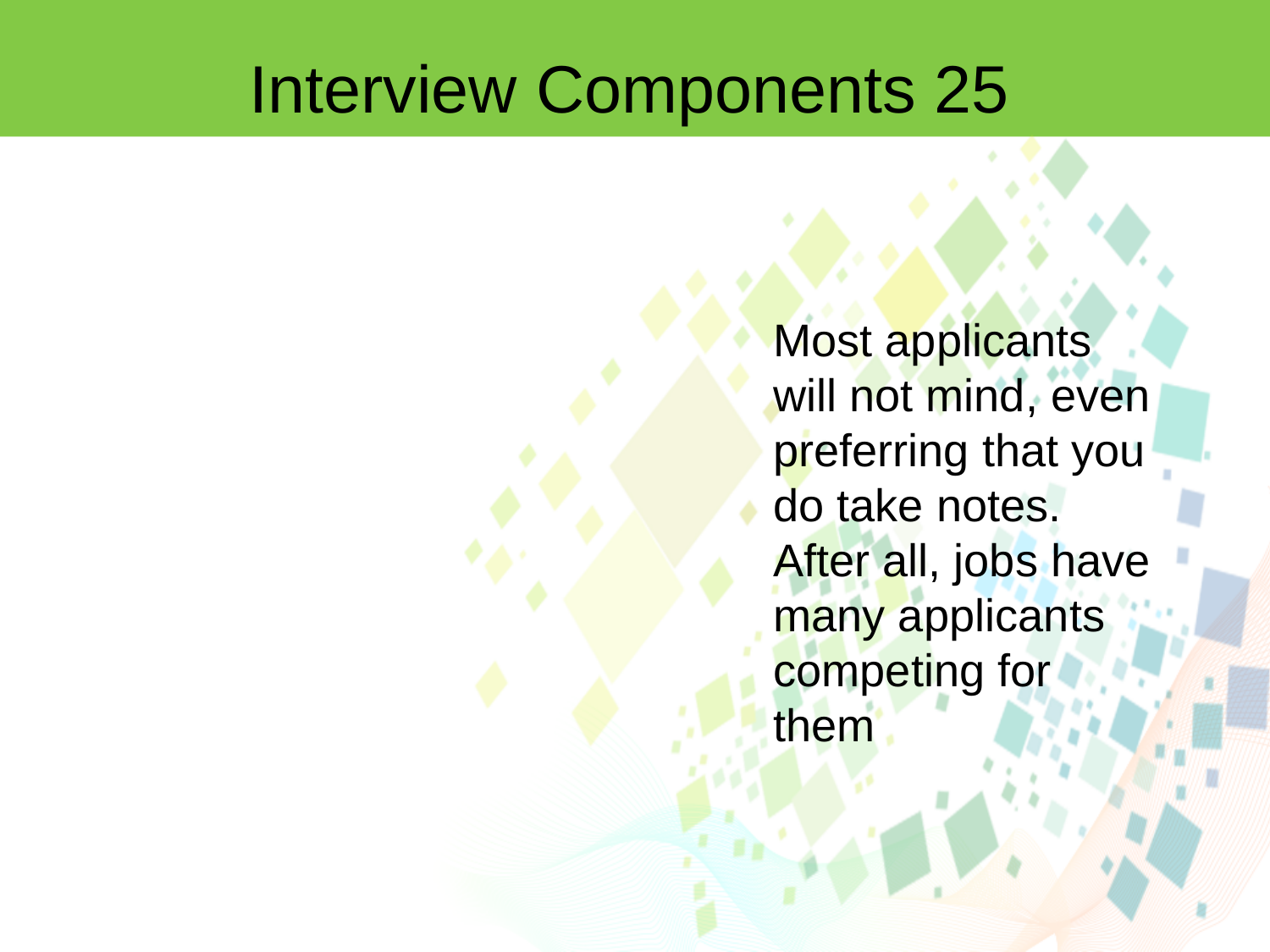

Interview Components 25
Most applicants will not mind, even
preferring that you do take notes. After all, jobs have many applicants competing for
them